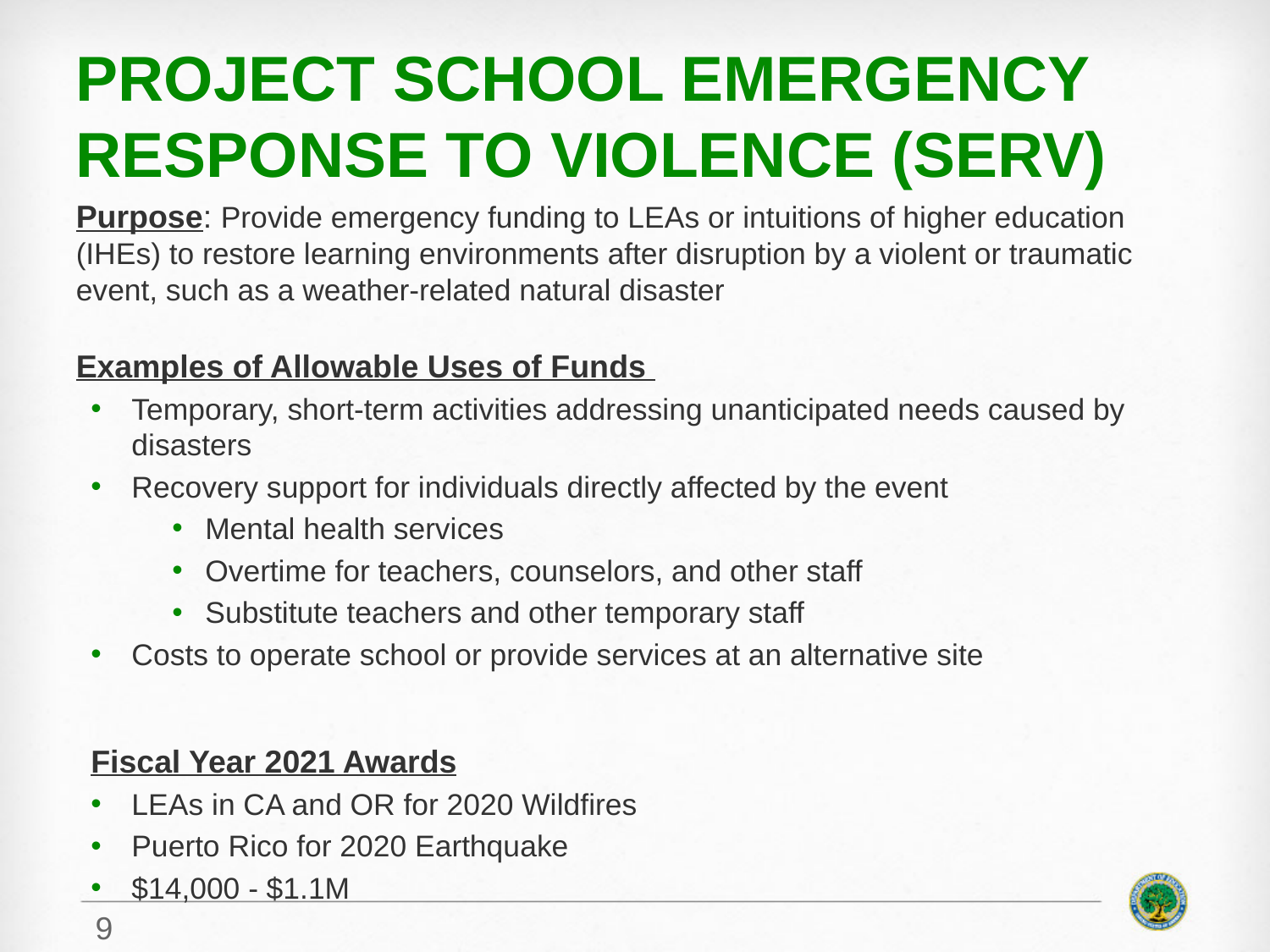

# PROJECT SCHOOL EMERGENCY RESPONSE TO VIOLENCE (SERV)
Purpose: Provide emergency funding to LEAs or intuitions of higher education (IHEs) to restore learning environments after disruption by a violent or traumatic event, such as a weather-related natural disaster

Examples of Allowable Uses of Funds
Temporary, short-term activities addressing unanticipated needs caused by disasters
Recovery support for individuals directly affected by the event
Mental health services
Overtime for teachers, counselors, and other staff
Substitute teachers and other temporary staff
Costs to operate school or provide services at an alternative site

Fiscal Year 2021 Awards
LEAs in CA and OR for 2020 Wildfires
Puerto Rico for 2020 Earthquake
$14,000 - $1.1M

9